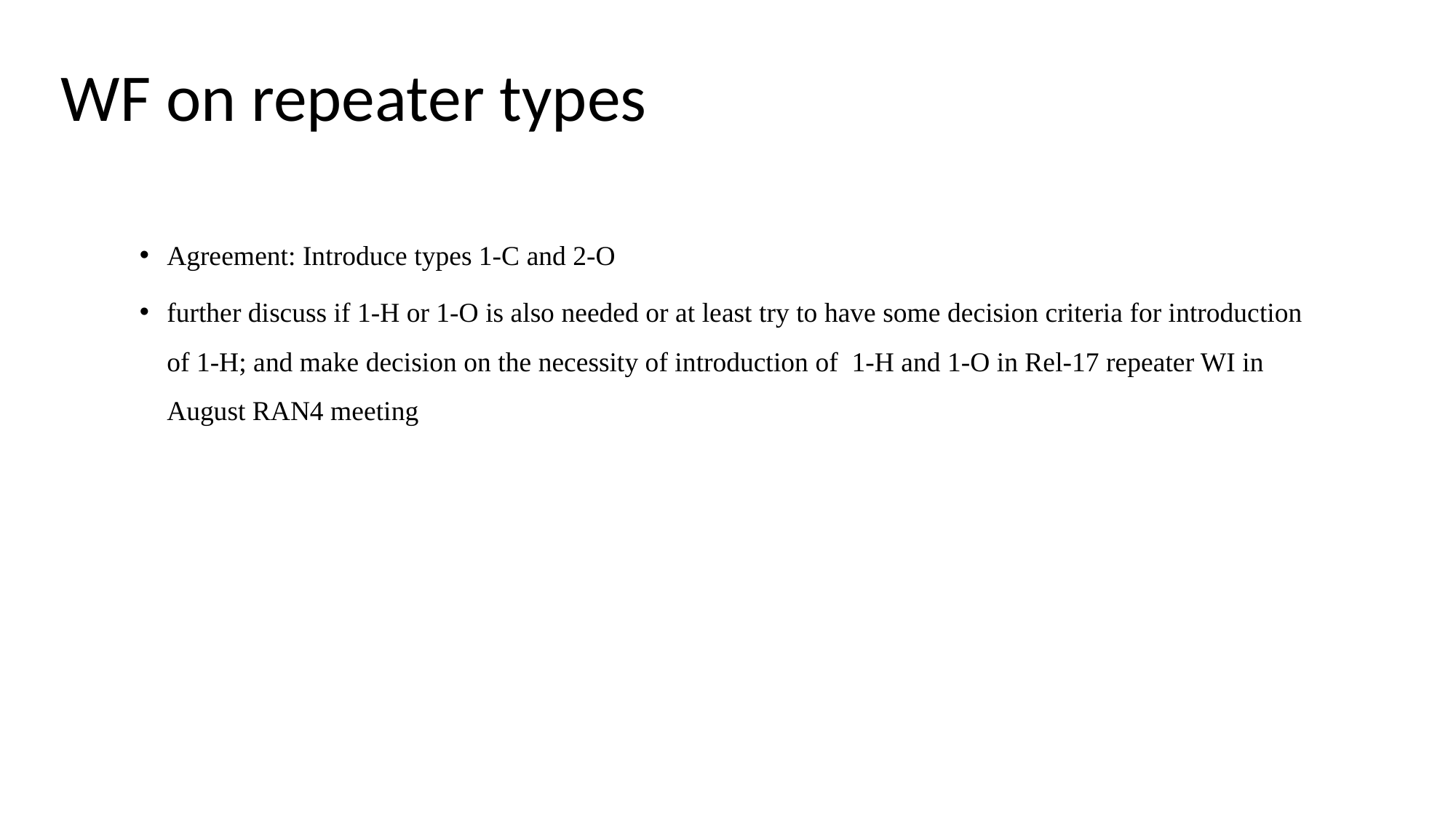

# WF on repeater types
Agreement: Introduce types 1-C and 2-O
further discuss if 1-H or 1-O is also needed or at least try to have some decision criteria for introduction of 1-H; and make decision on the necessity of introduction of  1-H and 1-O in Rel-17 repeater WI in August RAN4 meeting